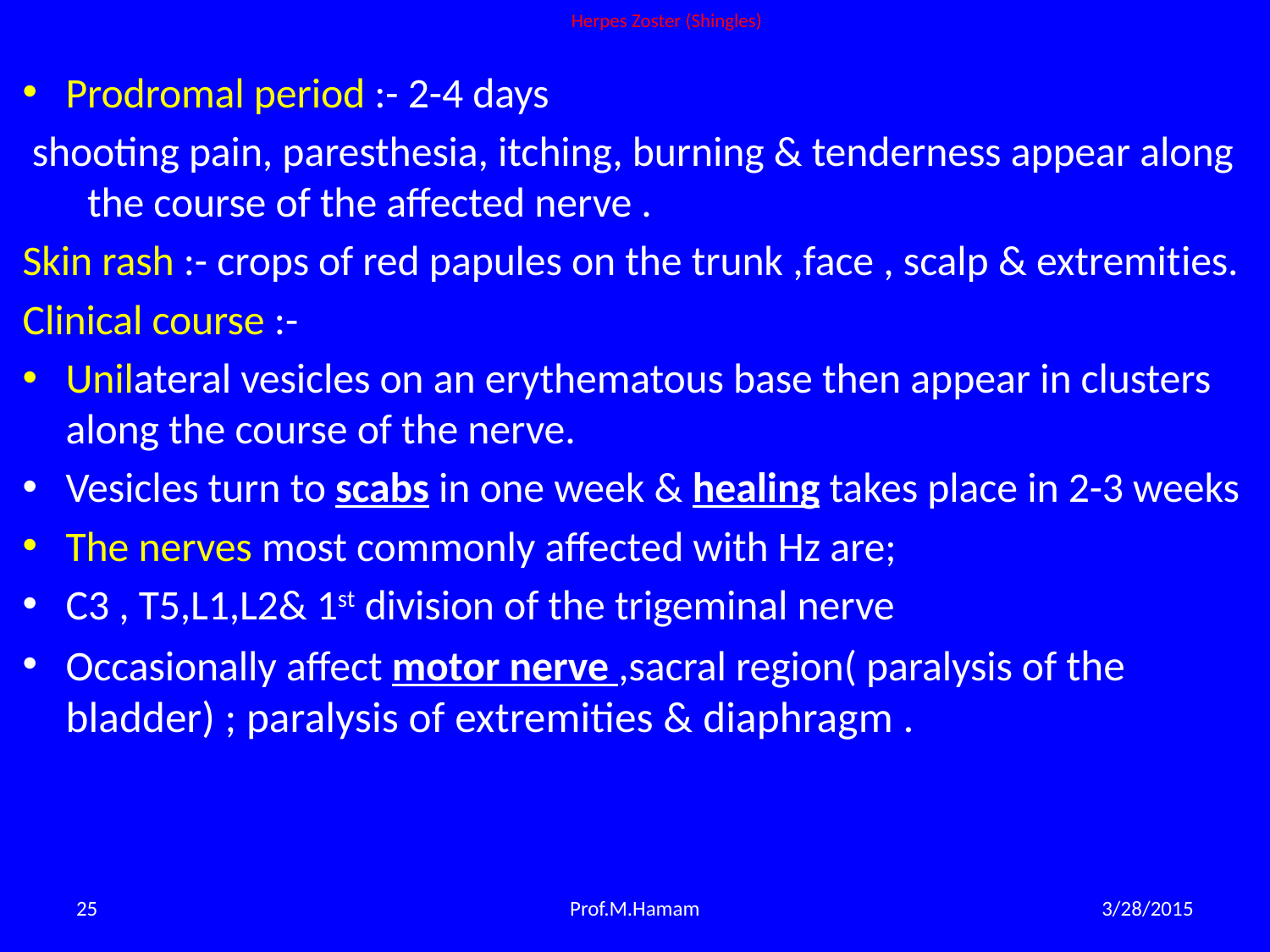

# Herpes Zoster (Shingles)
Prodromal period :- 2-4 days
 shooting pain, paresthesia, itching, burning & tenderness appear along the course of the affected nerve .
Skin rash :- crops of red papules on the trunk ,face , scalp & extremities.
Clinical course :-
Unilateral vesicles on an erythematous base then appear in clusters along the course of the nerve.
Vesicles turn to scabs in one week & healing takes place in 2-3 weeks
The nerves most commonly affected with Hz are;
C3 , T5,L1,L2& 1st division of the trigeminal nerve
Occasionally affect motor nerve ,sacral region( paralysis of the bladder) ; paralysis of extremities & diaphragm .
25
Prof.M.Hamam
3/28/2015